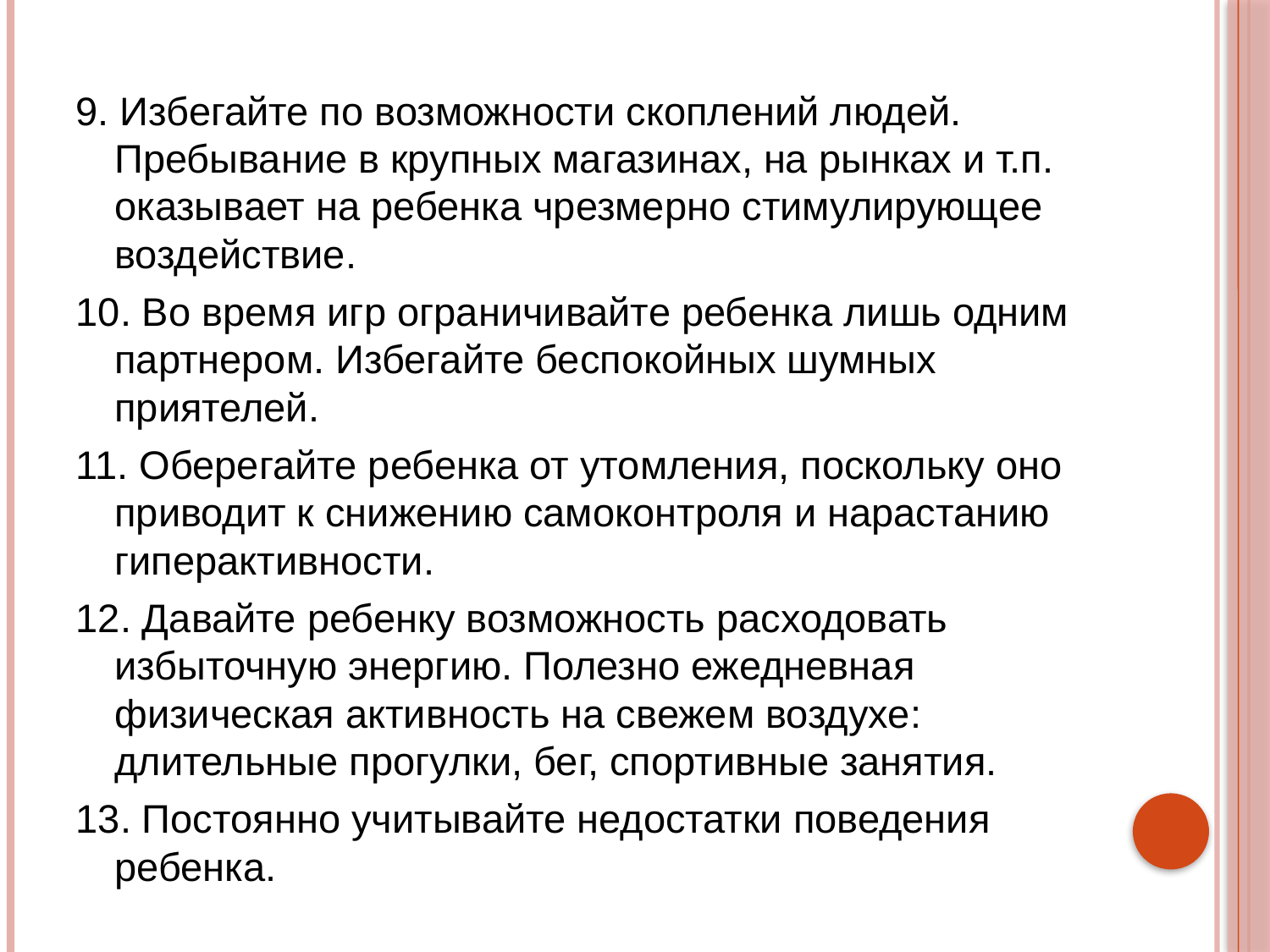

9. Избегайте по возможности скоплений людей. Пребывание в крупных магазинах, на рынках и т.п. оказывает на ребенка чрезмерно стимулирующее воздействие.
10. Во время игр ограничивайте ребенка лишь одним партнером. Избегайте беспокойных шумных приятелей.
11. Оберегайте ребенка от утомления, поскольку оно приводит к снижению самоконтроля и нарастанию гиперактивности.
12. Давайте ребенку возможность расходовать избыточную энергию. Полезно ежедневная физическая активность на свежем воздухе: длительные прогулки, бег, спортивные занятия.
13. Постоянно учитывайте недостатки поведения ребенка.